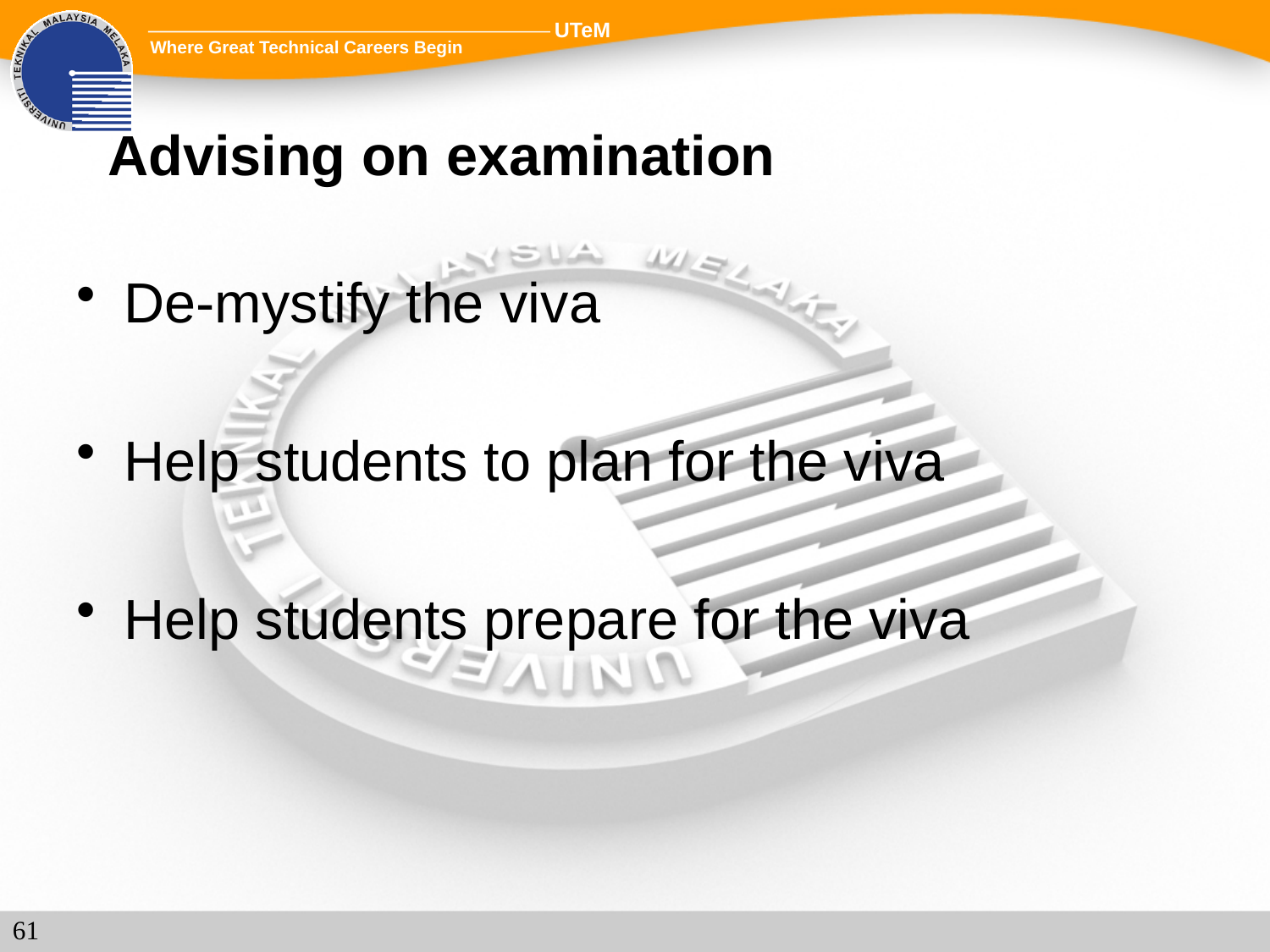

# Advising on examination
De-mystify the viva

Help students to plan for the viva

Help students prepare for the viva